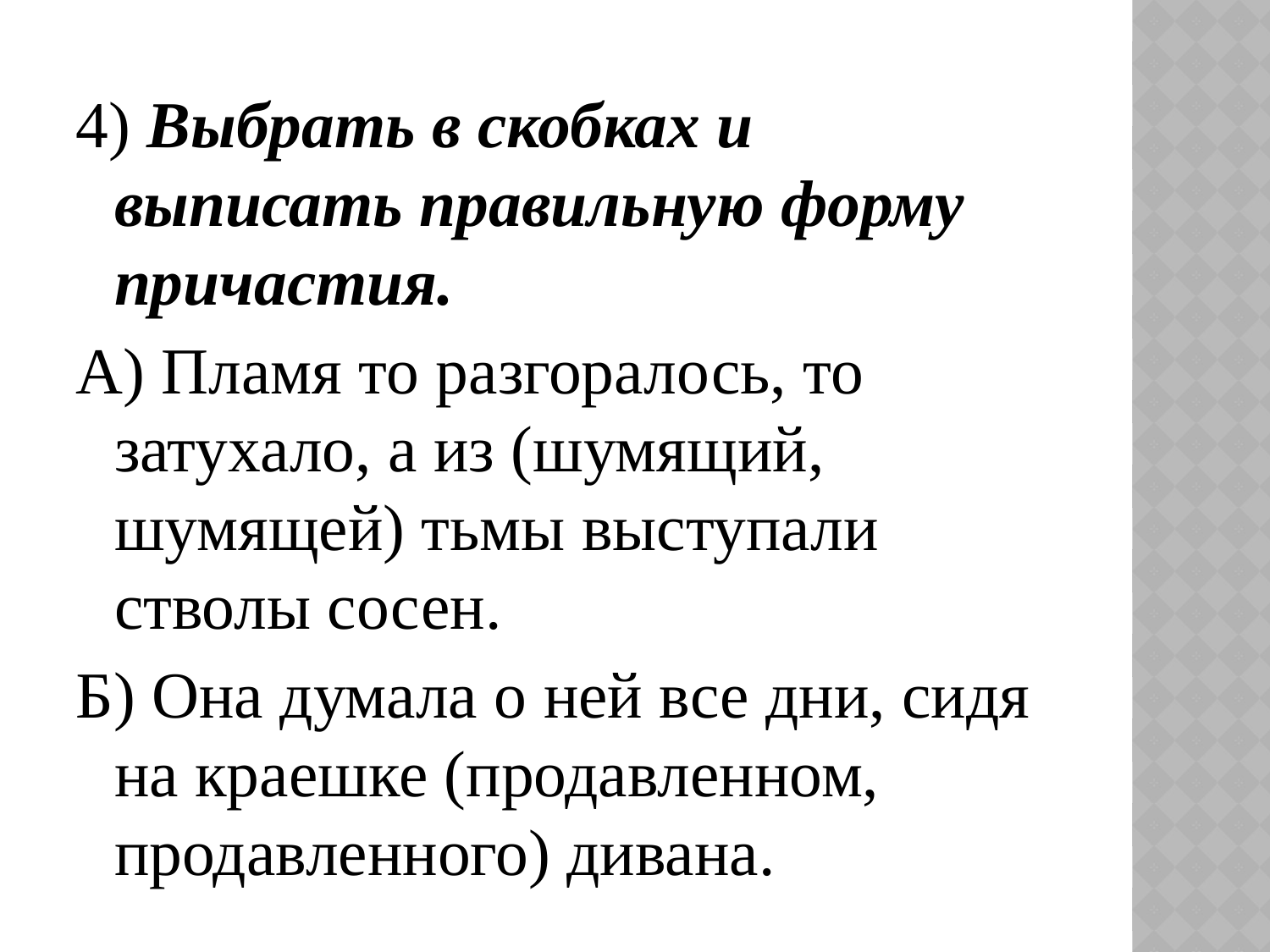

4) Выбрать в скобках и выписать правильную форму причастия.
А) Пламя то разгоралось, то затухало, а из (шумящий, шумящей) тьмы выступали стволы сосен.
Б) Она думала о ней все дни, сидя на краешке (продавленном, продавленного) дивана.